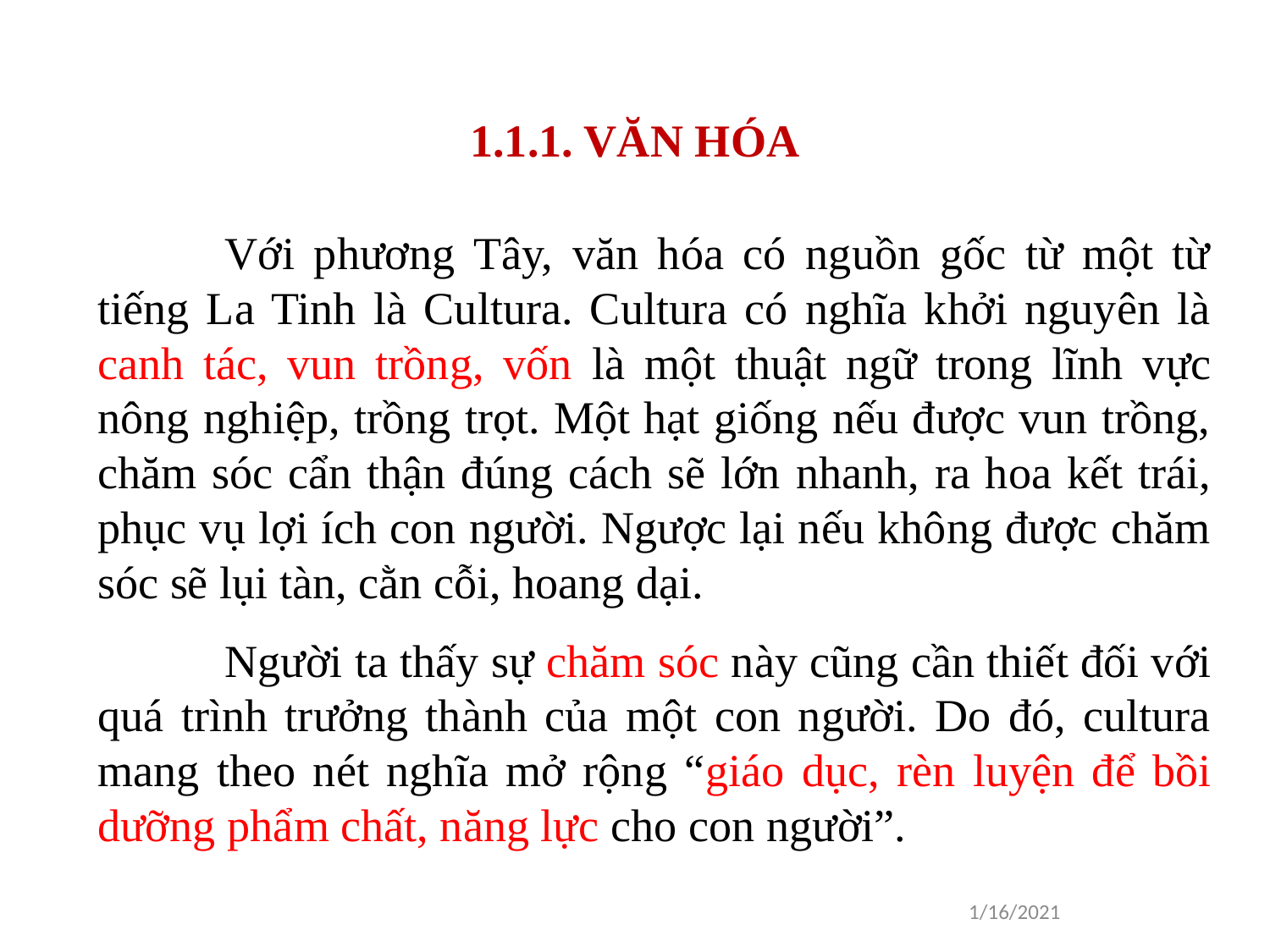

1.1.1. VĂN HÓA
	Với phương Tây, văn hóa có nguồn gốc từ một từ tiếng La Tinh là Cultura. Cultura có nghĩa khởi nguyên là canh tác, vun trồng, vốn là một thuật ngữ trong lĩnh vực nông nghiệp, trồng trọt. Một hạt giống nếu được vun trồng, chăm sóc cẩn thận đúng cách sẽ lớn nhanh, ra hoa kết trái, phục vụ lợi ích con người. Ngược lại nếu không được chăm sóc sẽ lụi tàn, cằn cỗi, hoang dại.
	Người ta thấy sự chăm sóc này cũng cần thiết đối với quá trình trưởng thành của một con người. Do đó, cultura mang theo nét nghĩa mở rộng “giáo dục, rèn luyện để bồi dưỡng phẩm chất, năng lực cho con người”.
1/16/2021